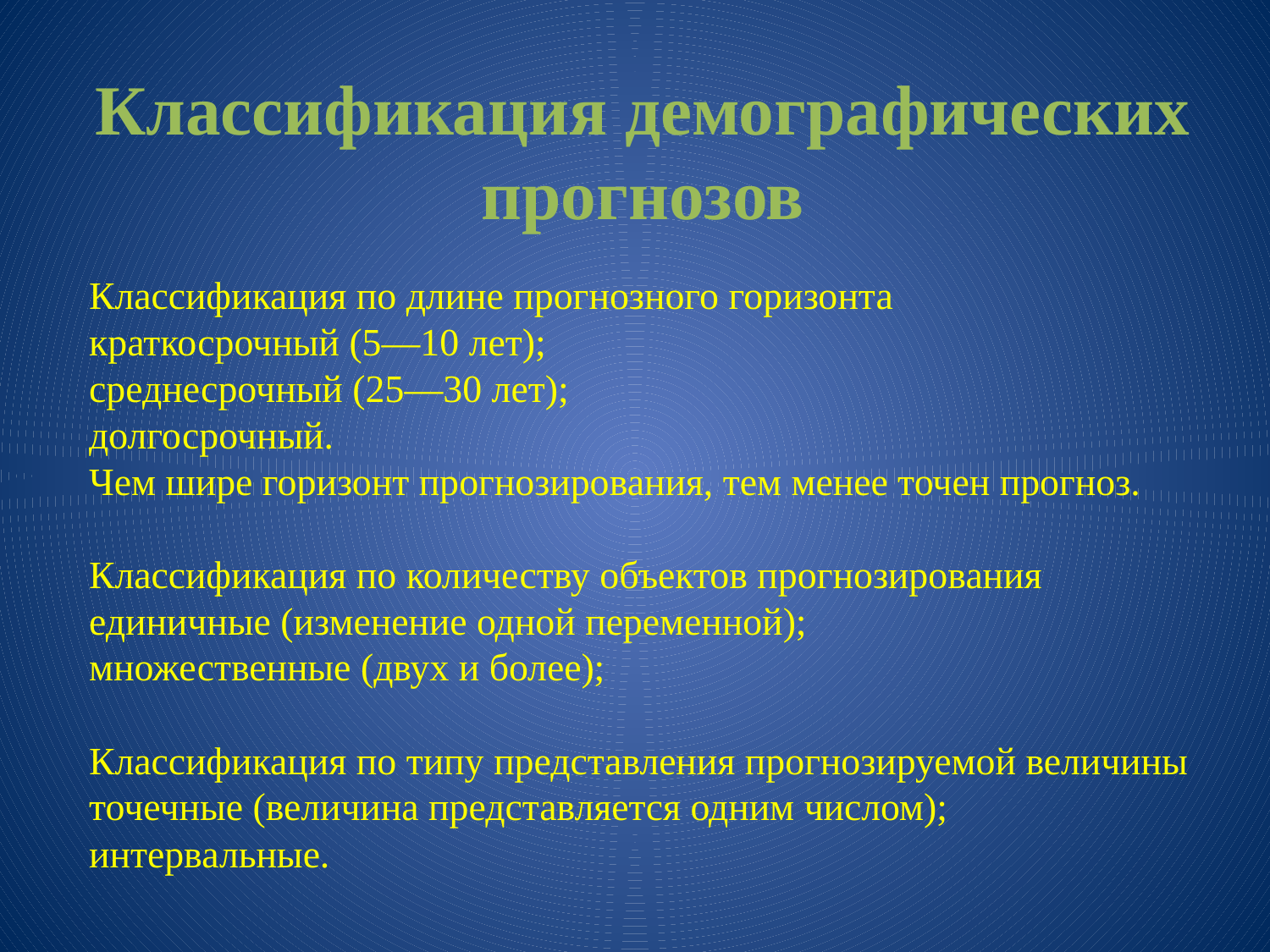

Классификация демографических прогнозов
Классификация по длине прогнозного горизонта
краткосрочный (5—10 лет);
среднесрочный (25—30 лет);
долгосрочный.
Чем шире горизонт прогнозирования, тем менее точен прогноз.

Классификация по количеству объектов прогнозирования
единичные (изменение одной переменной);
множественные (двух и более);

Классификация по типу представления прогнозируемой величины
точечные (величина представляется одним числом);
интервальные.